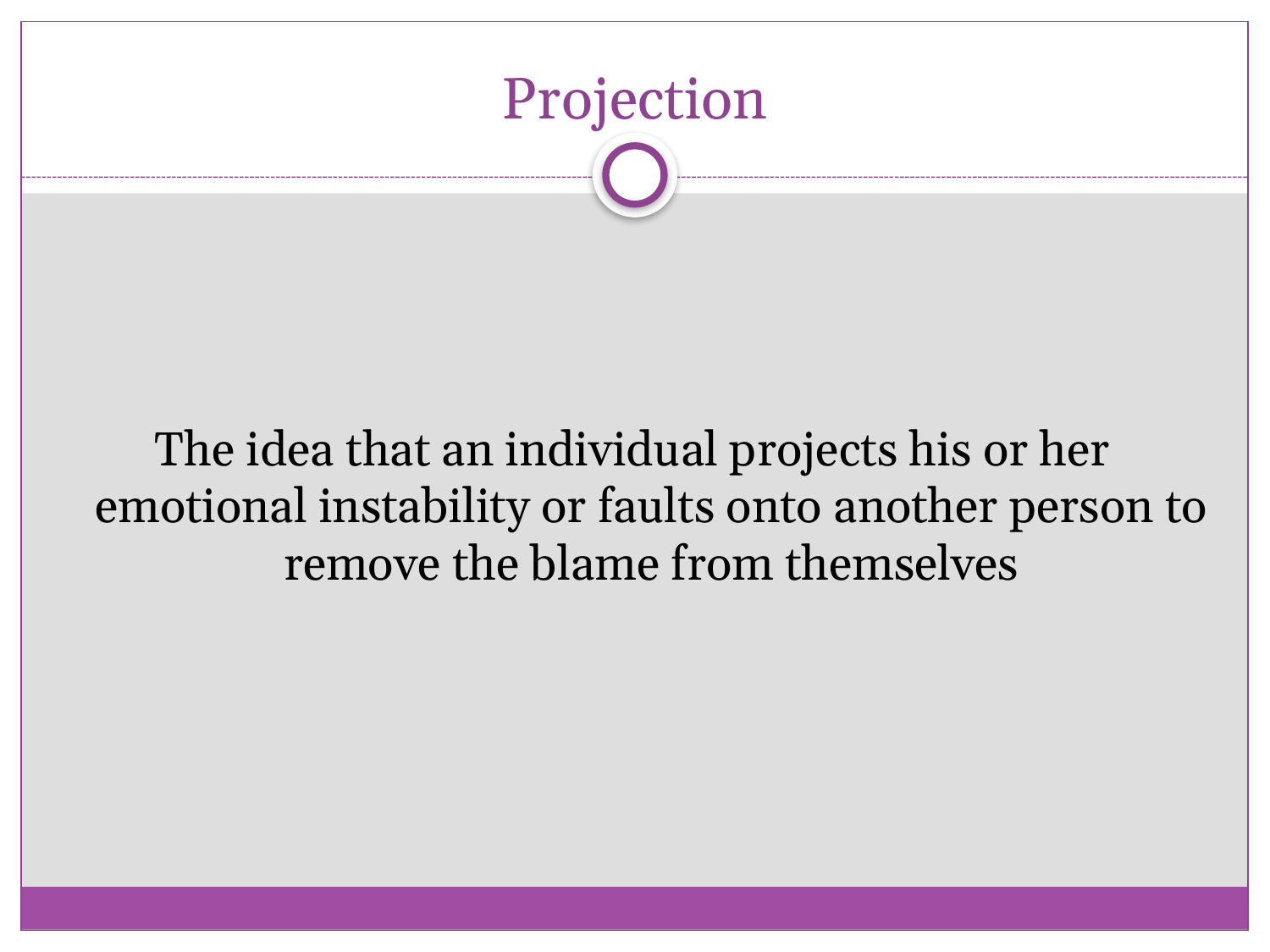

# Projection

The idea that an individual projects his or her emotional instability or faults onto another person to remove the blame from themselves